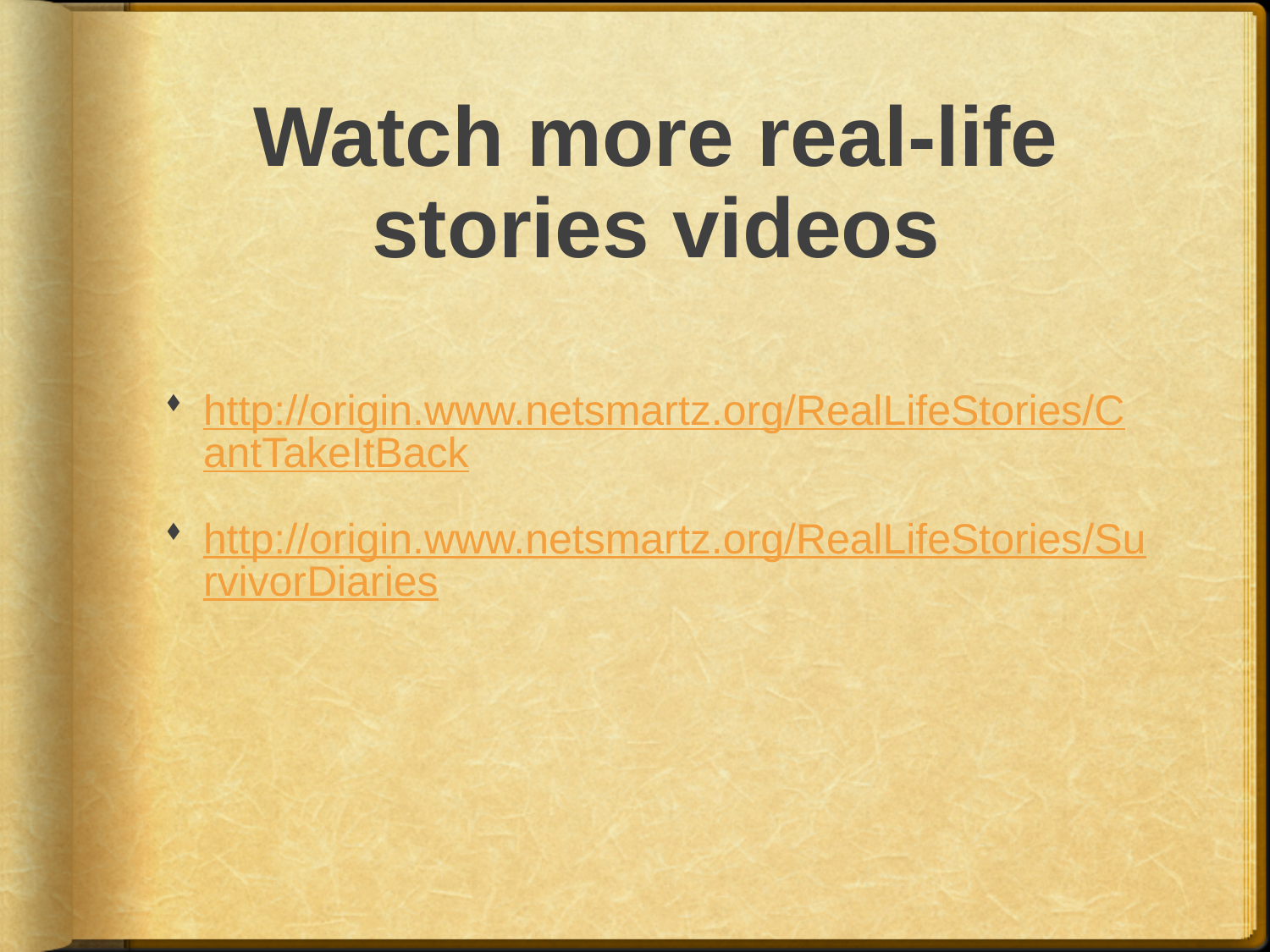

# Watch more real-life stories videos
http://origin.www.netsmartz.org/RealLifeStories/CantTakeItBack
http://origin.www.netsmartz.org/RealLifeStories/SurvivorDiaries